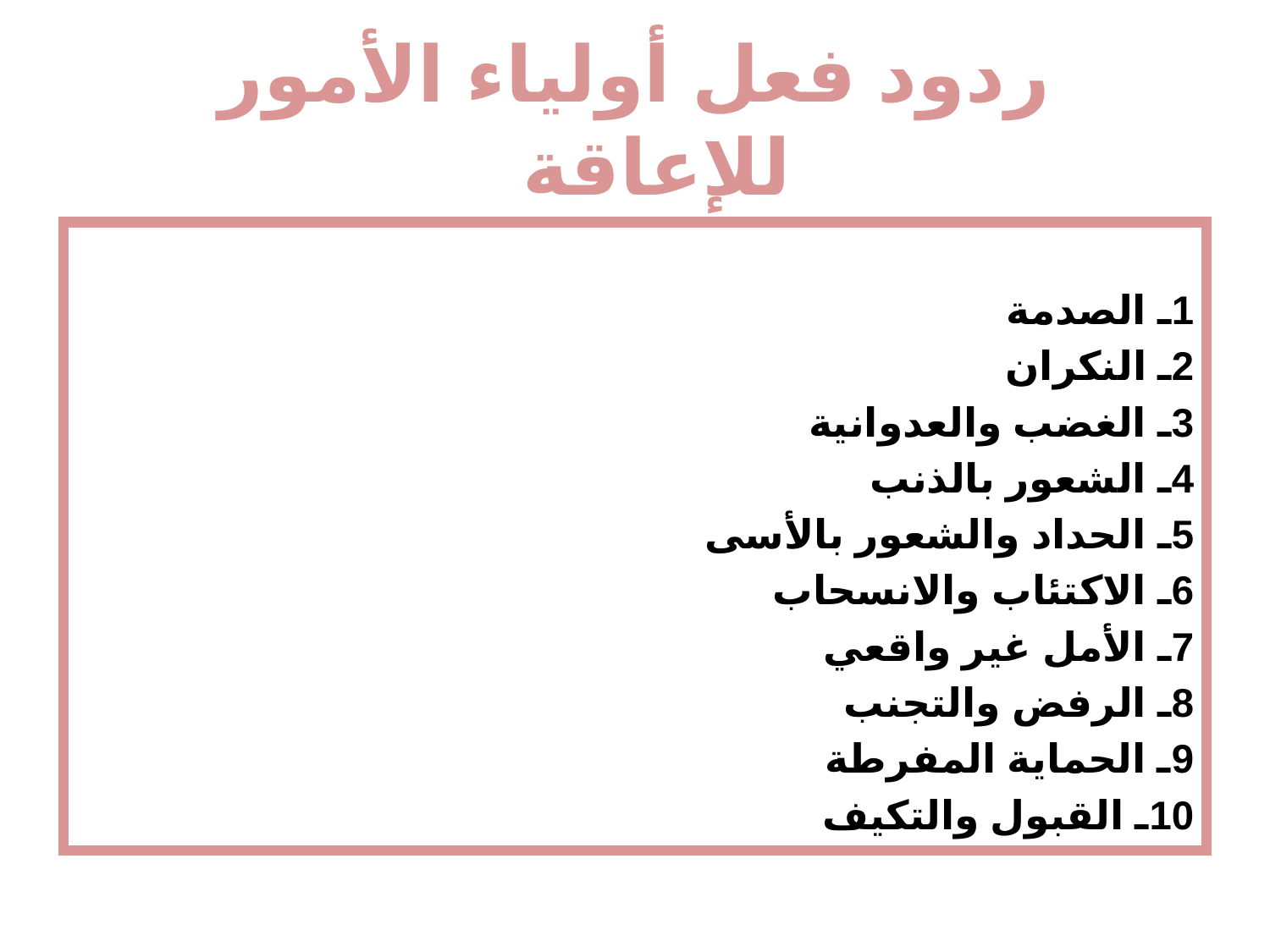

# ردود فعل أولياء الأمور للإعاقة

1ـ الصدمة
2ـ النكران
3ـ الغضب والعدوانية
4ـ الشعور بالذنب
5ـ الحداد والشعور بالأسى
6ـ الاكتئاب والانسحاب
7ـ الأمل غير واقعي
8ـ الرفض والتجنب
9ـ الحماية المفرطة
10ـ القبول والتكيف